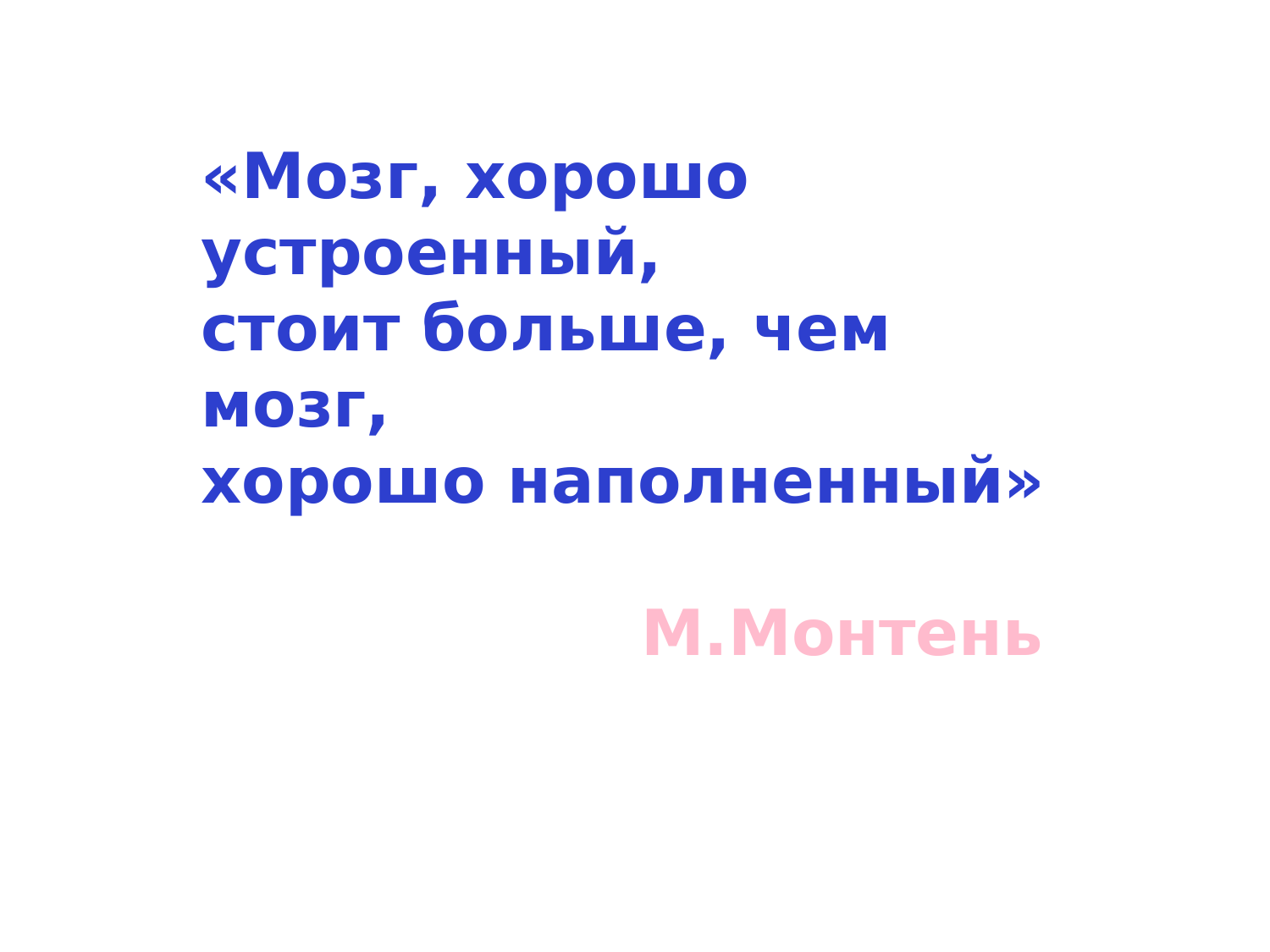

«Мозг, хорошо устроенный,
стоит больше, чем мозг,
хорошо наполненный»
                    М.Монтень